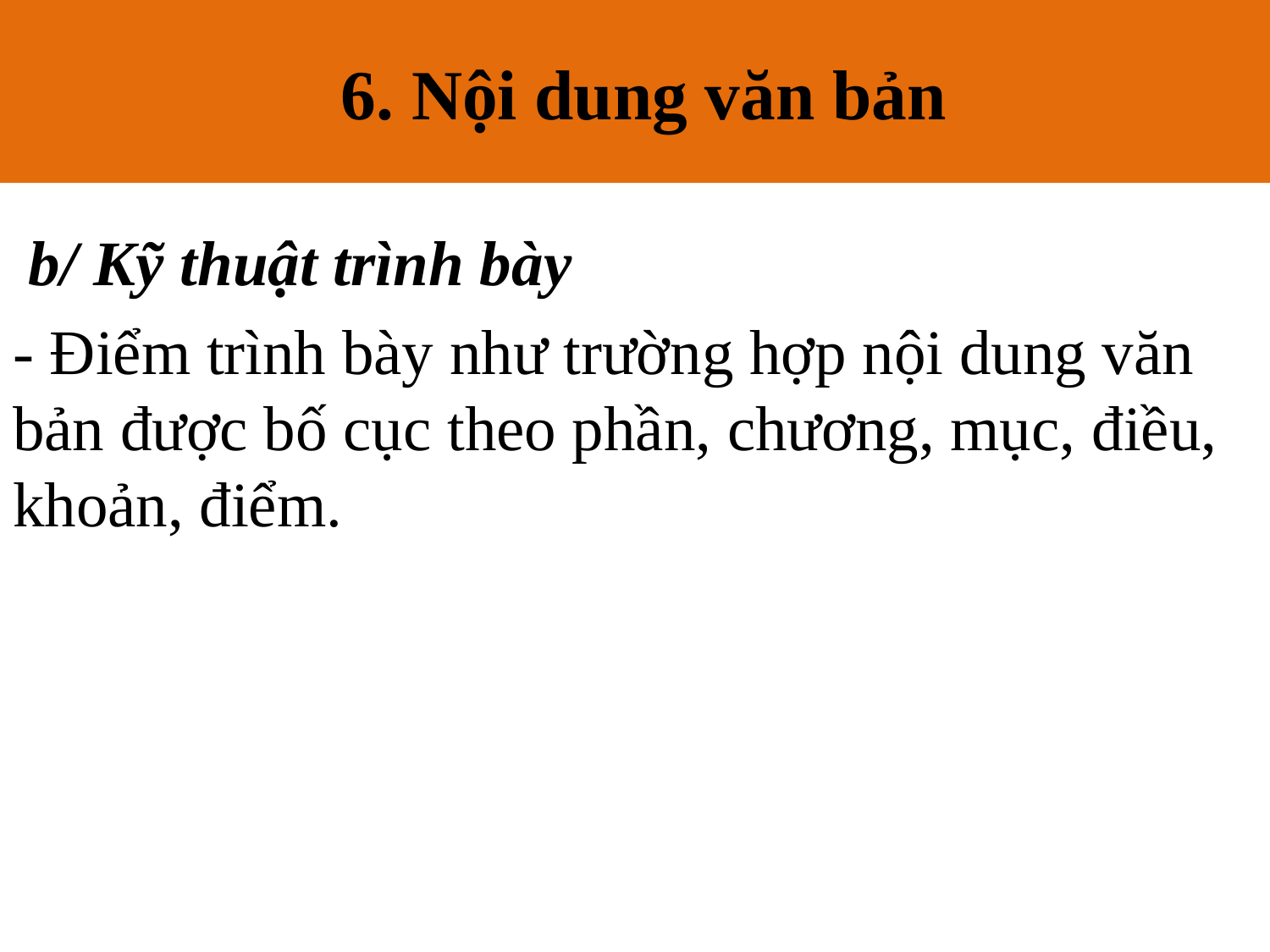

6. Nội dung văn bản
# 6. Nội dung văn bản
 b/ Kỹ thuật trình bày
- Điểm trình bày như trường hợp nội dung văn bản được bố cục theo phần, chương, mục, điều, khoản, điểm.